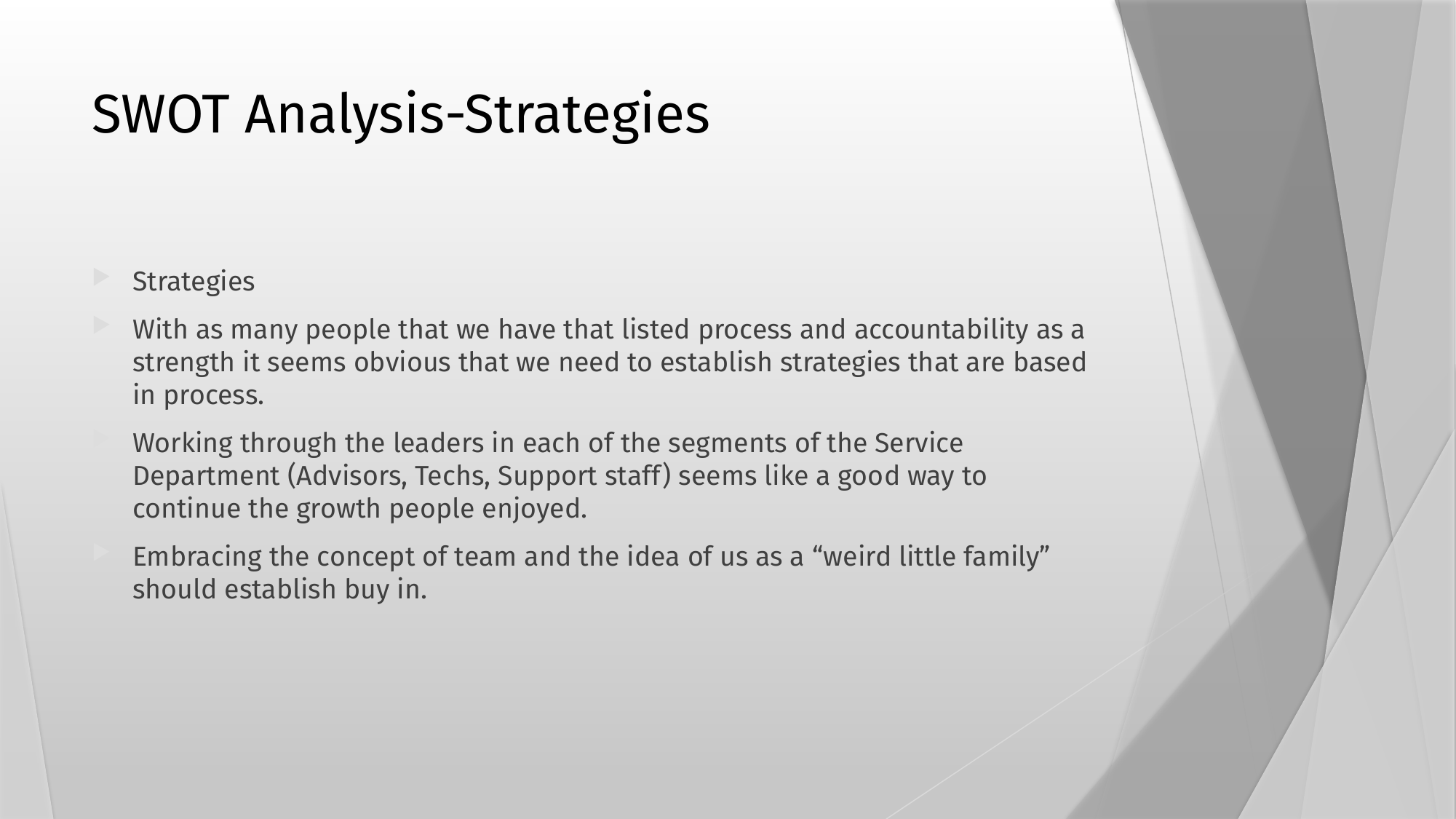

# SWOT Analysis-Strategies
Strategies
With as many people that we have that listed process and accountability as a strength it seems obvious that we need to establish strategies that are based in process.
Working through the leaders in each of the segments of the Service Department (Advisors, Techs, Support staff) seems like a good way to continue the growth people enjoyed.
Embracing the concept of team and the idea of us as a “weird little family” should establish buy in.